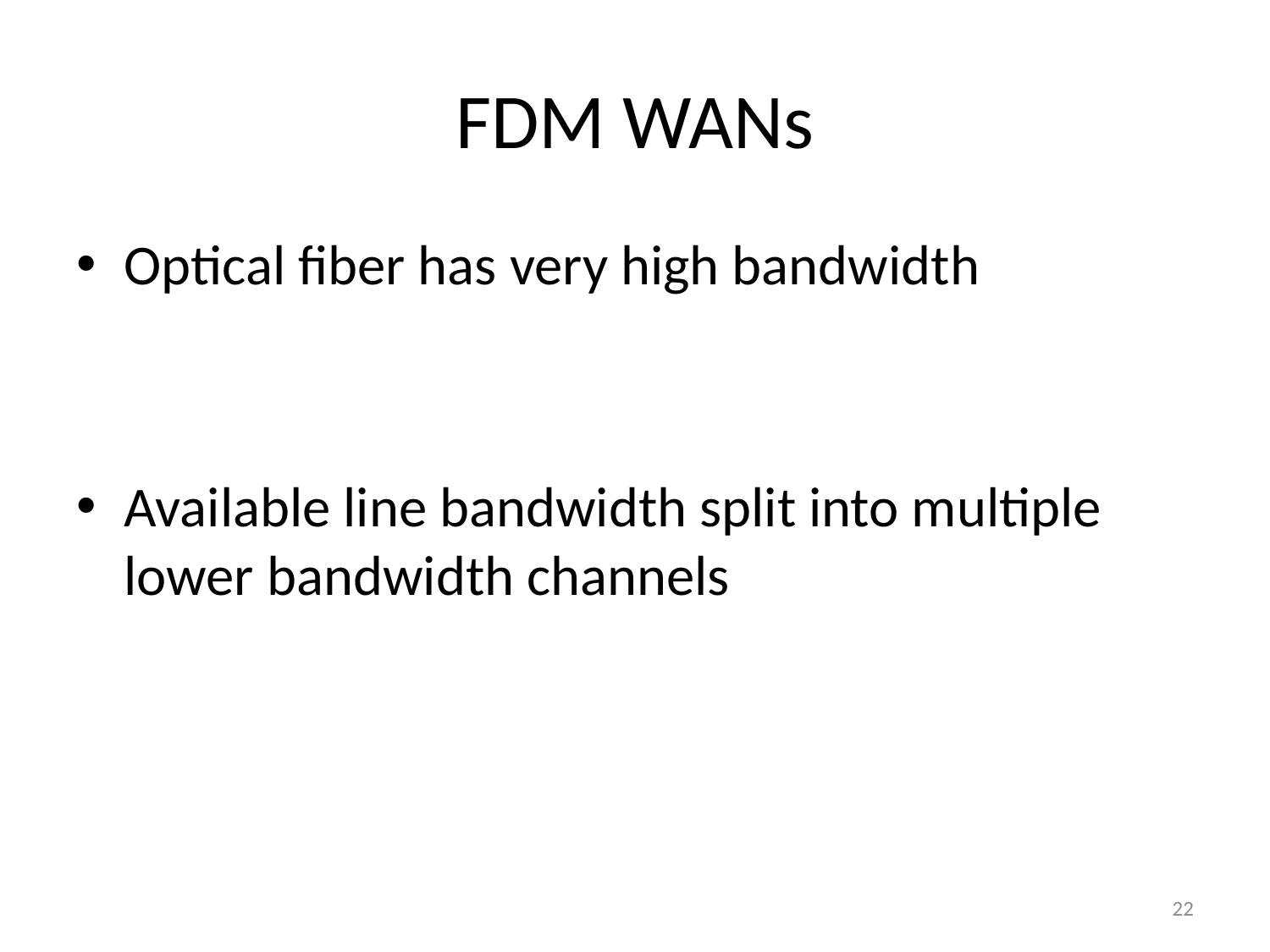

# FDM WANs
Optical fiber has very high bandwidth

Available line bandwidth split into multiple lower bandwidth channels

22